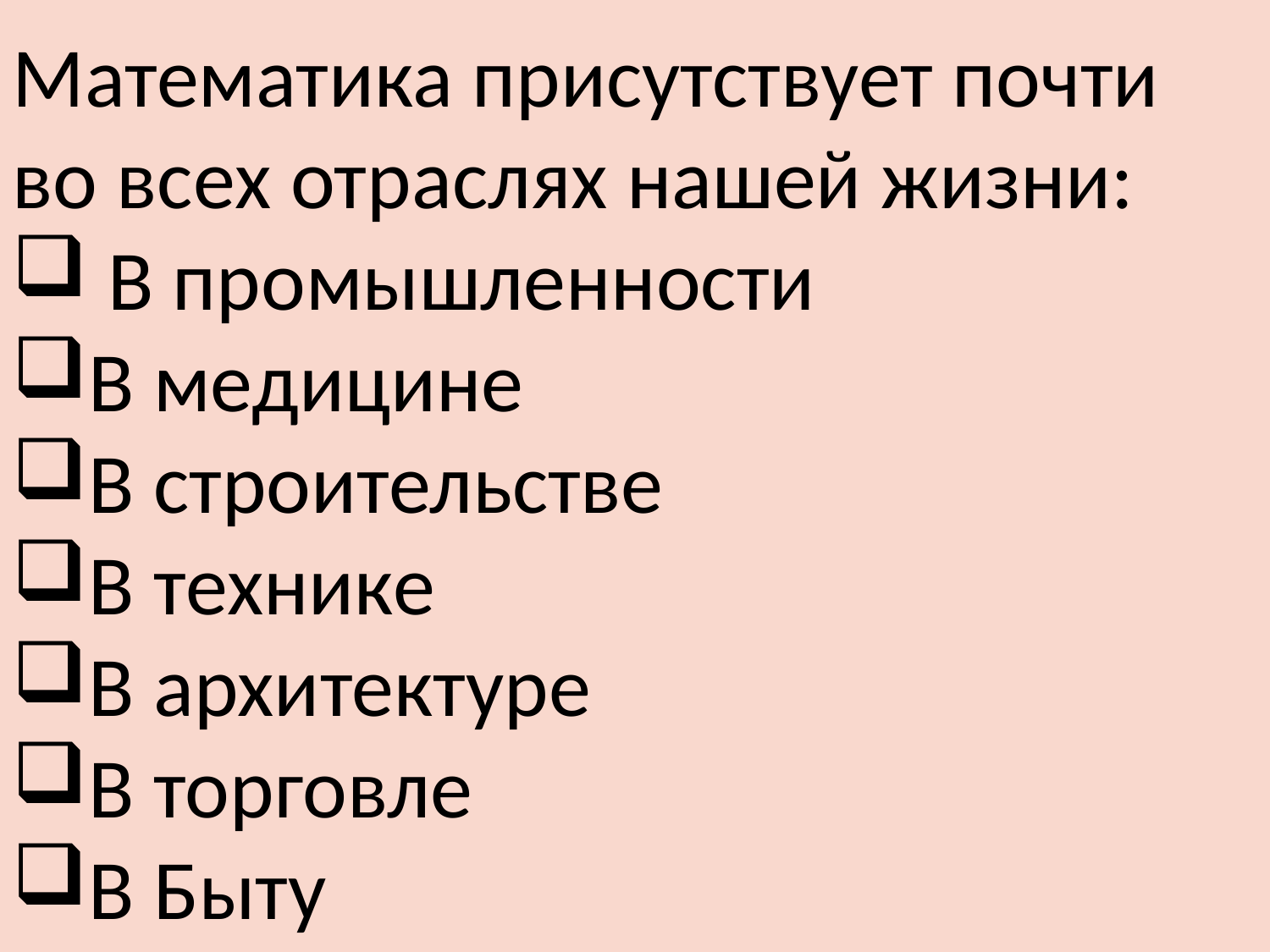

Математика присутствует почти
во всех отраслях нашей жизни:
 В промышленности
В медицине
В строительстве
В технике
В архитектуре
В торговле
В Быту